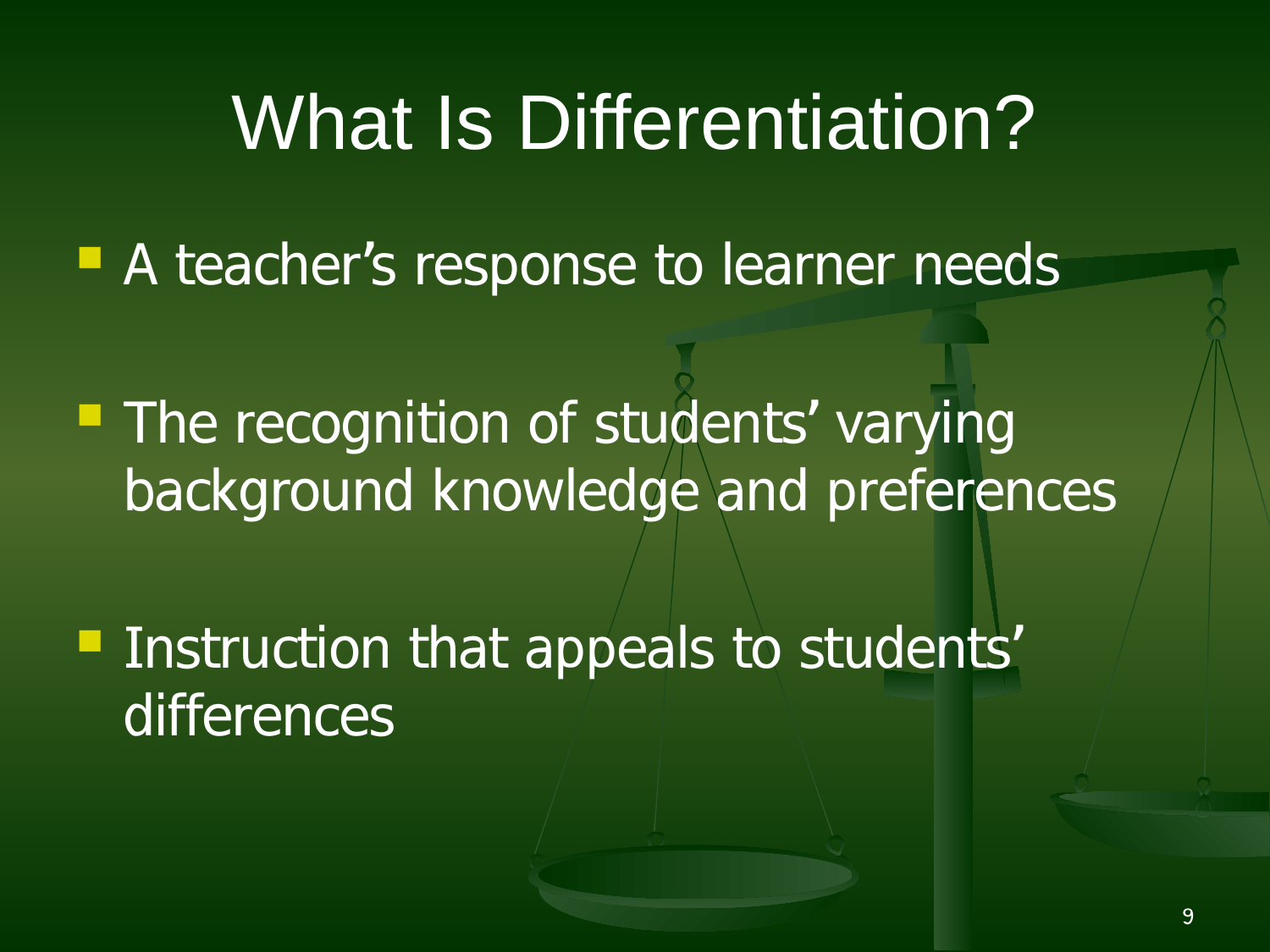

# What Is Differentiation?
A teacher’s response to learner needs

The recognition of students’ varying background knowledge and preferences

Instruction that appeals to students’ differences

9